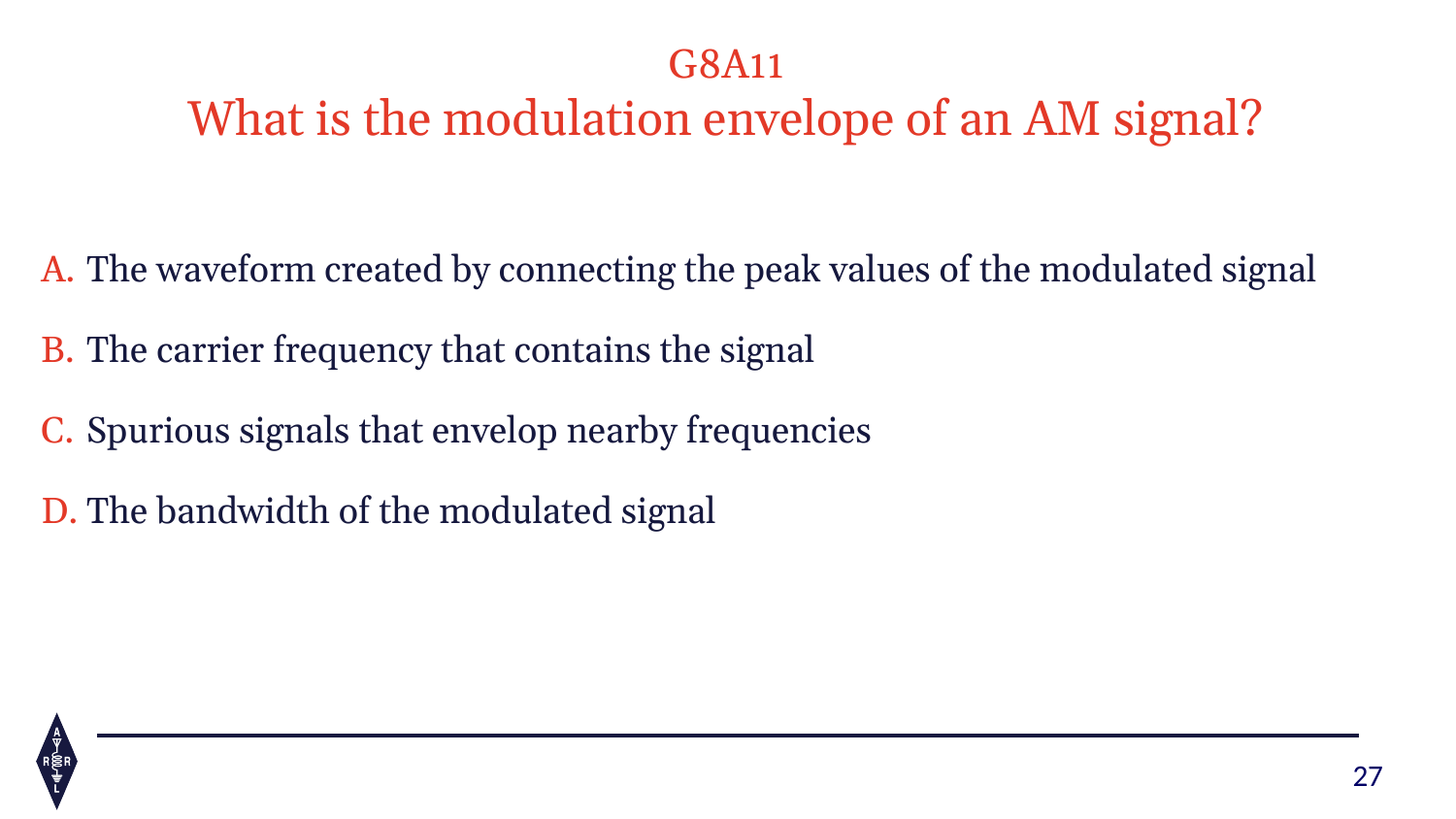

G8A11
What is the modulation envelope of an AM signal?
The waveform created by connecting the peak values of the modulated signal
The carrier frequency that contains the signal
Spurious signals that envelop nearby frequencies
The bandwidth of the modulated signal
27